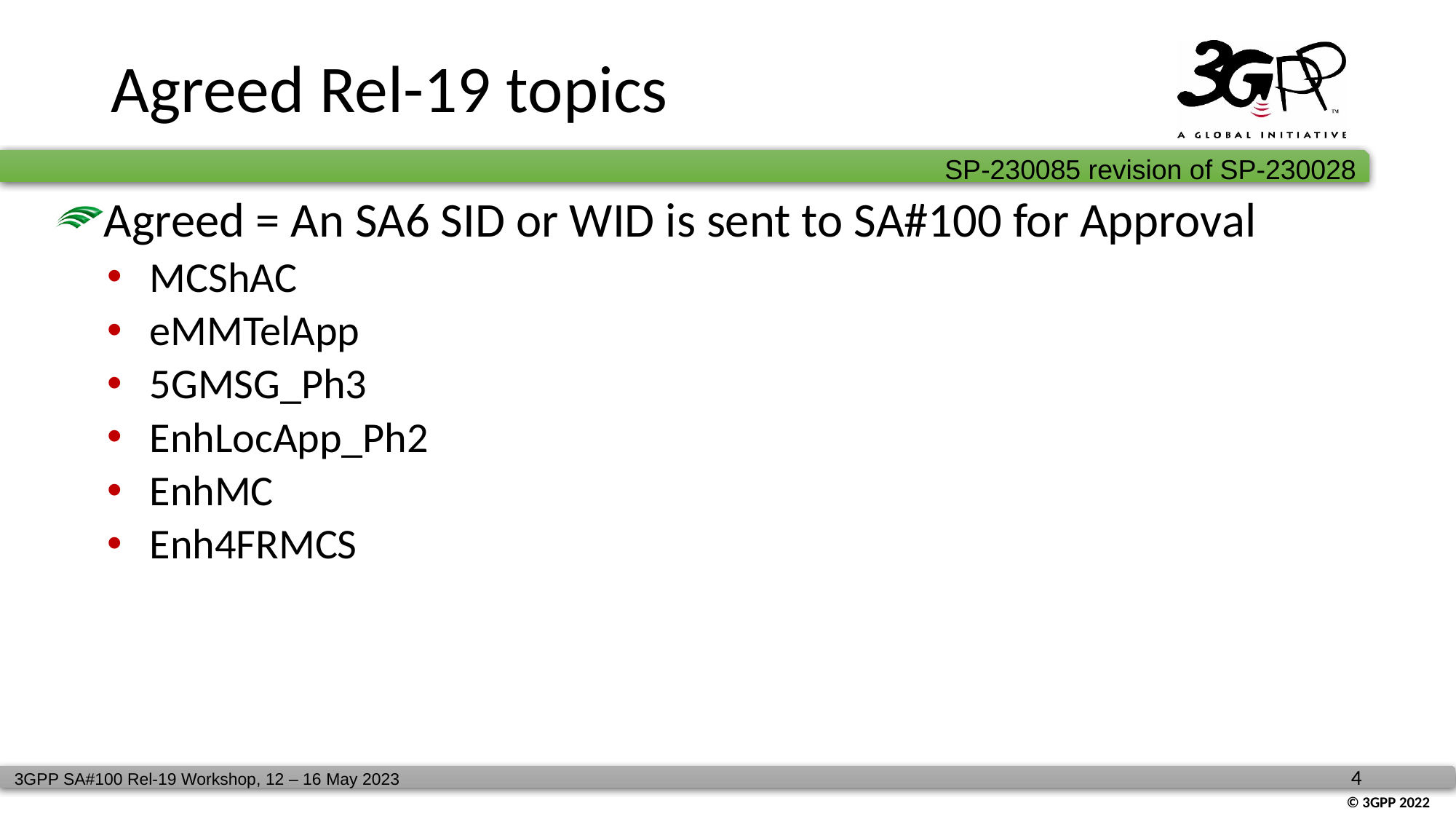

# Agreed Rel-19 topics
Agreed = An SA6 SID or WID is sent to SA#100 for Approval
MCShAC
eMMTelApp
5GMSG_Ph3
EnhLocApp_Ph2
EnhMC
Enh4FRMCS